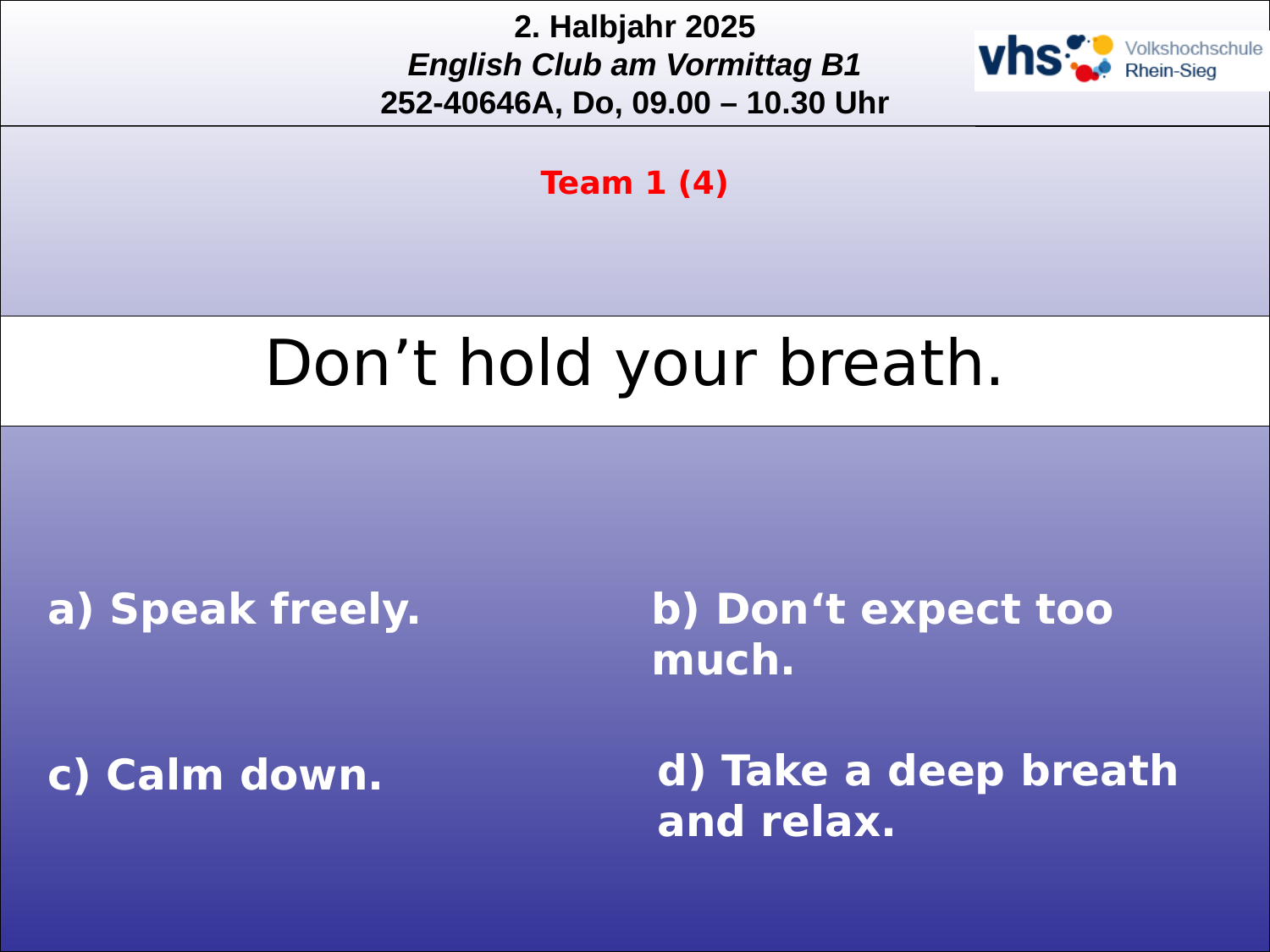

Team 1 (4)
# Don’t hold your breath.
a) Speak freely.
b) Don‘t expect too much.
d) Take a deep breath and relax.
c) Calm down.